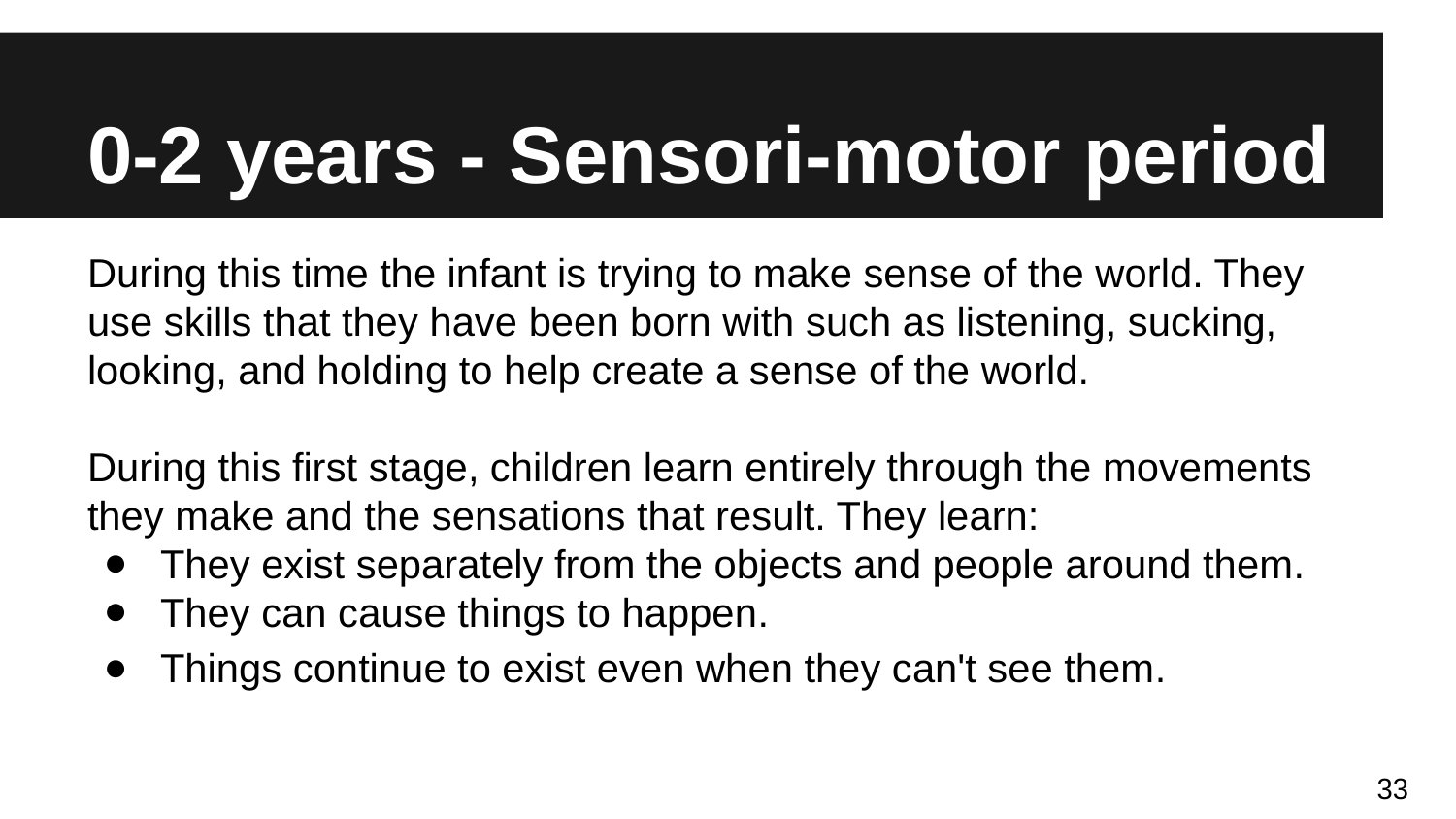

# 0-2 years - Sensori-motor period
During this time the infant is trying to make sense of the world. They use skills that they have been born with such as listening, sucking, looking, and holding to help create a sense of the world.

During this first stage, children learn entirely through the movements they make and the sensations that result. They learn:
They exist separately from the objects and people around them.
They can cause things to happen.
Things continue to exist even when they can't see them.
33